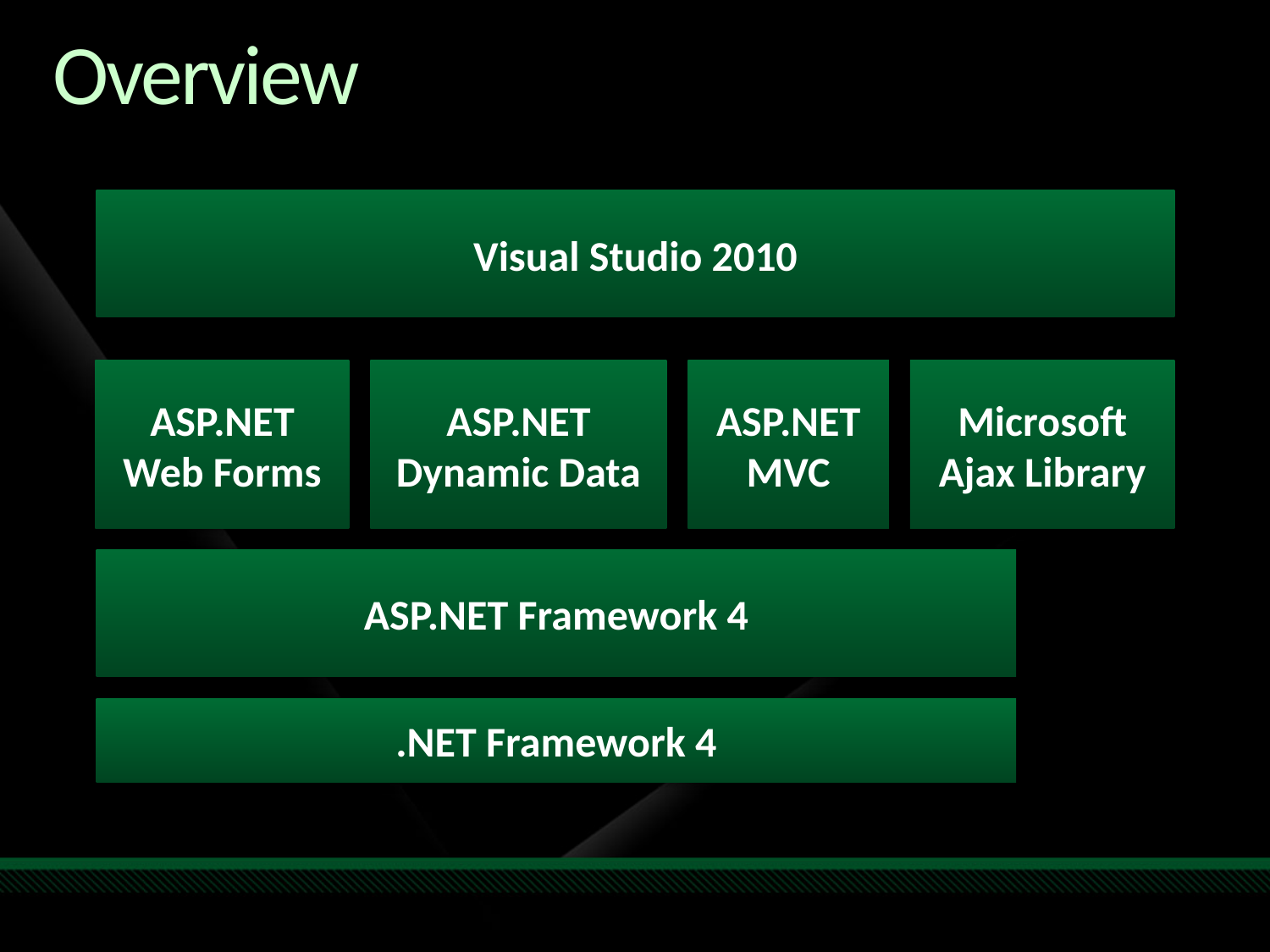

# Overview
Visual Studio 2010
ASP.NET
Web Forms
ASP.NET
Dynamic Data
ASP.NET
MVC
Microsoft
Ajax Library
ASP.NET Framework 4
.NET Framework 4